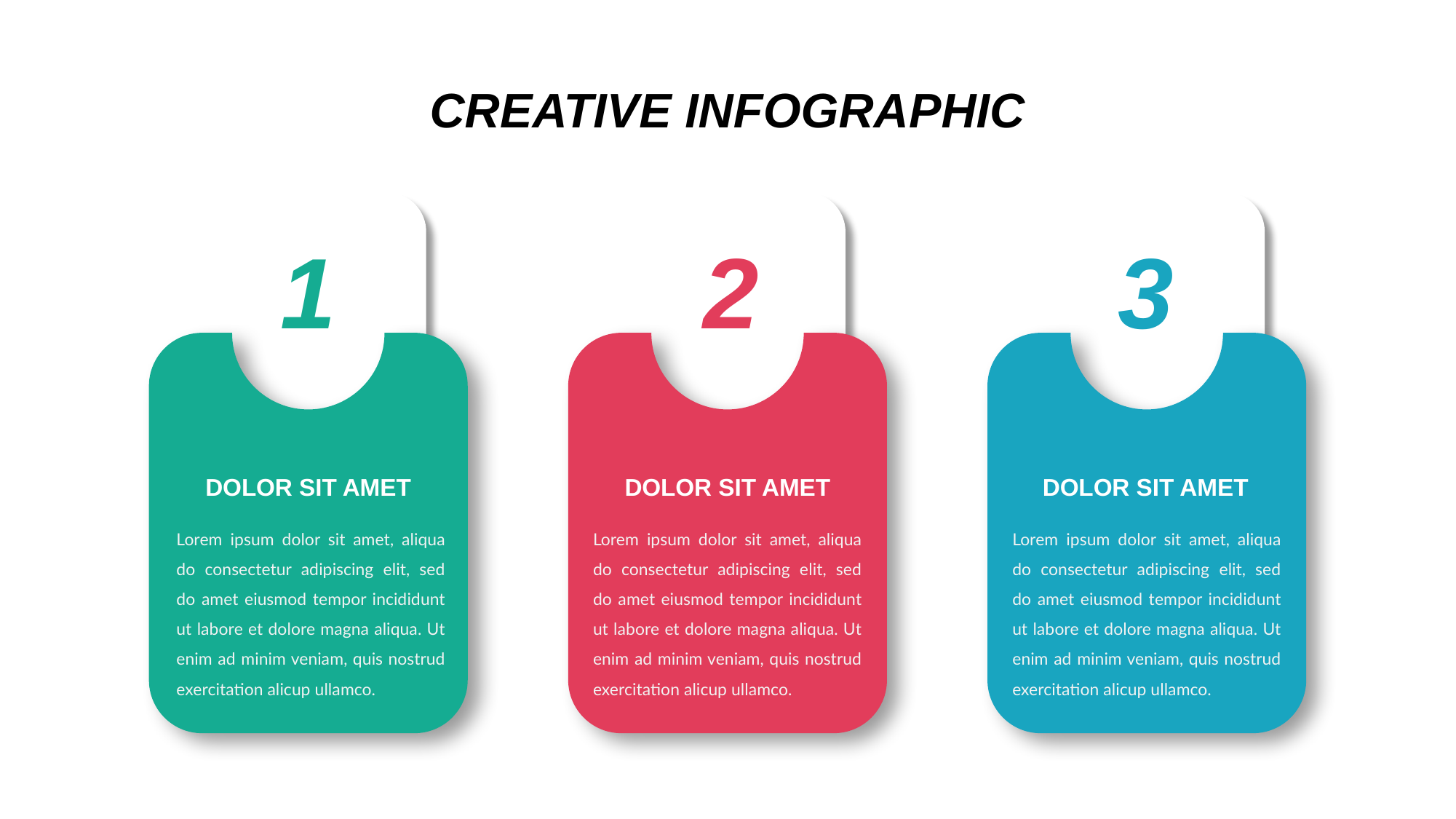

CREATIVE INFOGRAPHIC

1
2
3

DOLOR SIT AMET
DOLOR SIT AMET
DOLOR SIT AMET
Lorem ipsum dolor sit amet, aliqua do consectetur adipiscing elit, sed do amet eiusmod tempor incididunt ut labore et dolore magna aliqua. Ut enim ad minim veniam, quis nostrud exercitation alicup ullamco.
Lorem ipsum dolor sit amet, aliqua do consectetur adipiscing elit, sed do amet eiusmod tempor incididunt ut labore et dolore magna aliqua. Ut enim ad minim veniam, quis nostrud exercitation alicup ullamco.
Lorem ipsum dolor sit amet, aliqua do consectetur adipiscing elit, sed do amet eiusmod tempor incididunt ut labore et dolore magna aliqua. Ut enim ad minim veniam, quis nostrud exercitation alicup ullamco.